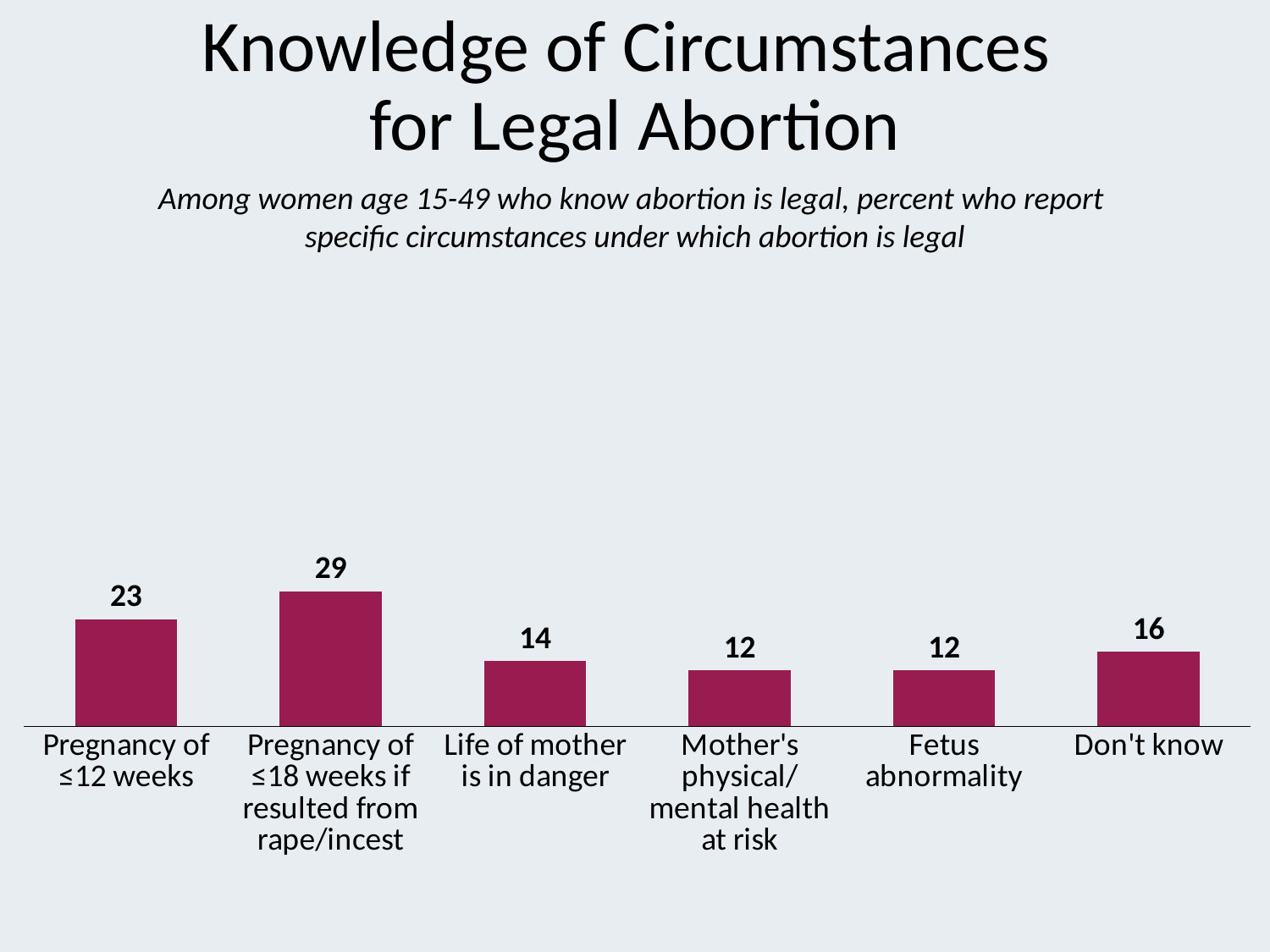

# Knowledge of Circumstances for Legal Abortion
Among women age 15-49 who know abortion is legal, percent who report
specific circumstances under which abortion is legal

### Chart

| Category | Series 1 |
|---|---|
| Pregnancy of ≤12 weeks | 23.0 |
| Pregnancy of ≤18 weeks if resulted from rape/incest | 29.0 |
| Life of mother is in danger | 14.0 |
| Mother's physical/mental health at risk | 12.0 |
| Fetus abnormality | 12.0 |
| Don't know | 16.0 |